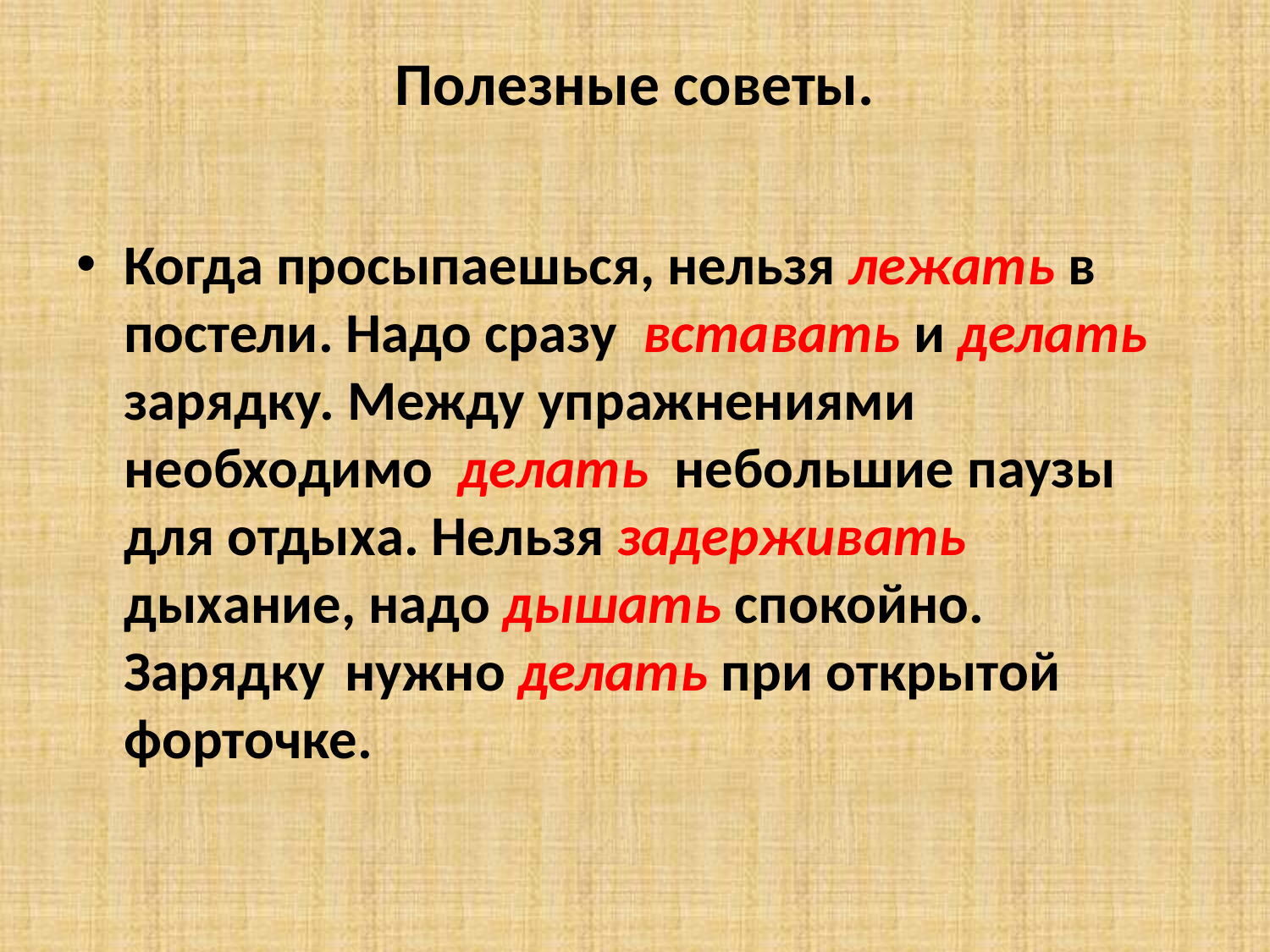

# Полезные советы.
Когда просыпаешься, нельзя лежать в постели. Надо сразу  вставать и делать зарядку. Между упражнениями необходимо  делать  небольшие паузы для отдыха. Нельзя задерживать  дыхание, надо дышать спокойно.  Зарядку  нужно делать при открытой форточке.